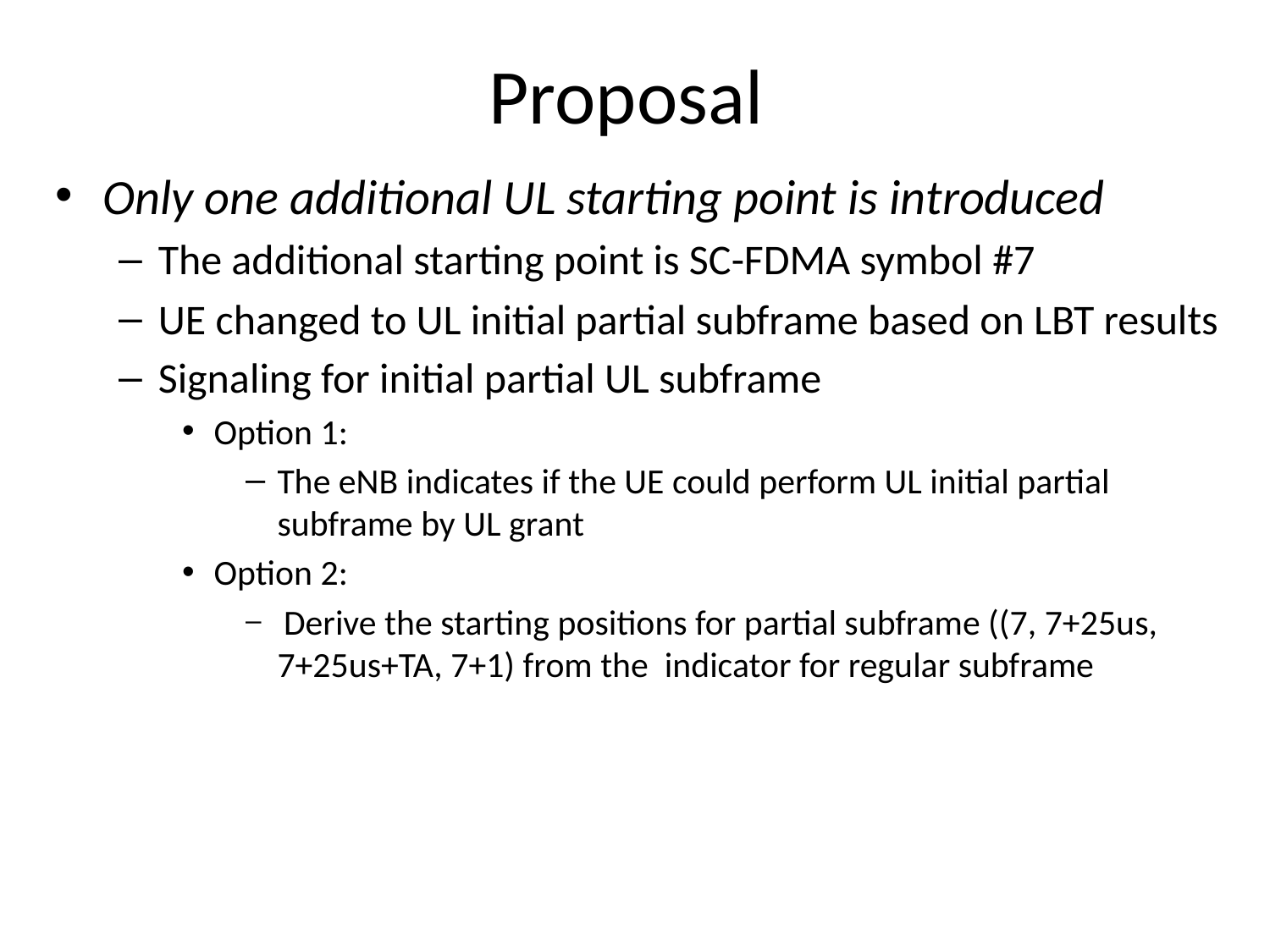

# Proposal
Only one additional UL starting point is introduced
The additional starting point is SC-FDMA symbol #7
UE changed to UL initial partial subframe based on LBT results
Signaling for initial partial UL subframe
Option 1:
The eNB indicates if the UE could perform UL initial partial subframe by UL grant
Option 2:
 Derive the starting positions for partial subframe ((7, 7+25us, 7+25us+TA, 7+1) from the  indicator for regular subframe